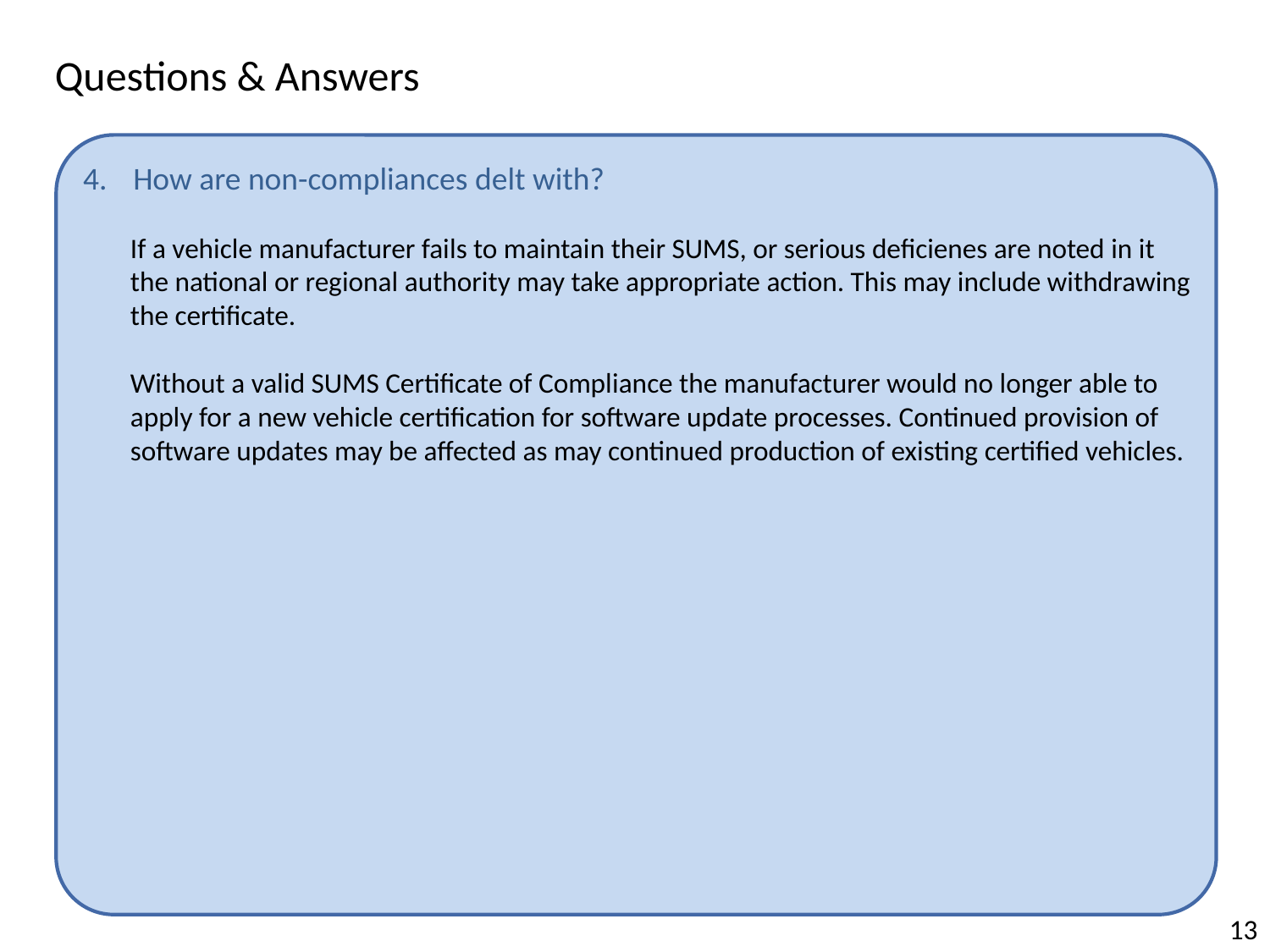

Questions & Answers
4.	How are non-compliances delt with?
If a vehicle manufacturer fails to maintain their SUMS, or serious deficienes are noted in it the national or regional authority may take appropriate action. This may include withdrawing the certificate.

Without a valid SUMS Certificate of Compliance the manufacturer would no longer able to apply for a new vehicle certification for software update processes. Continued provision of software updates may be affected as may continued production of existing certified vehicles.